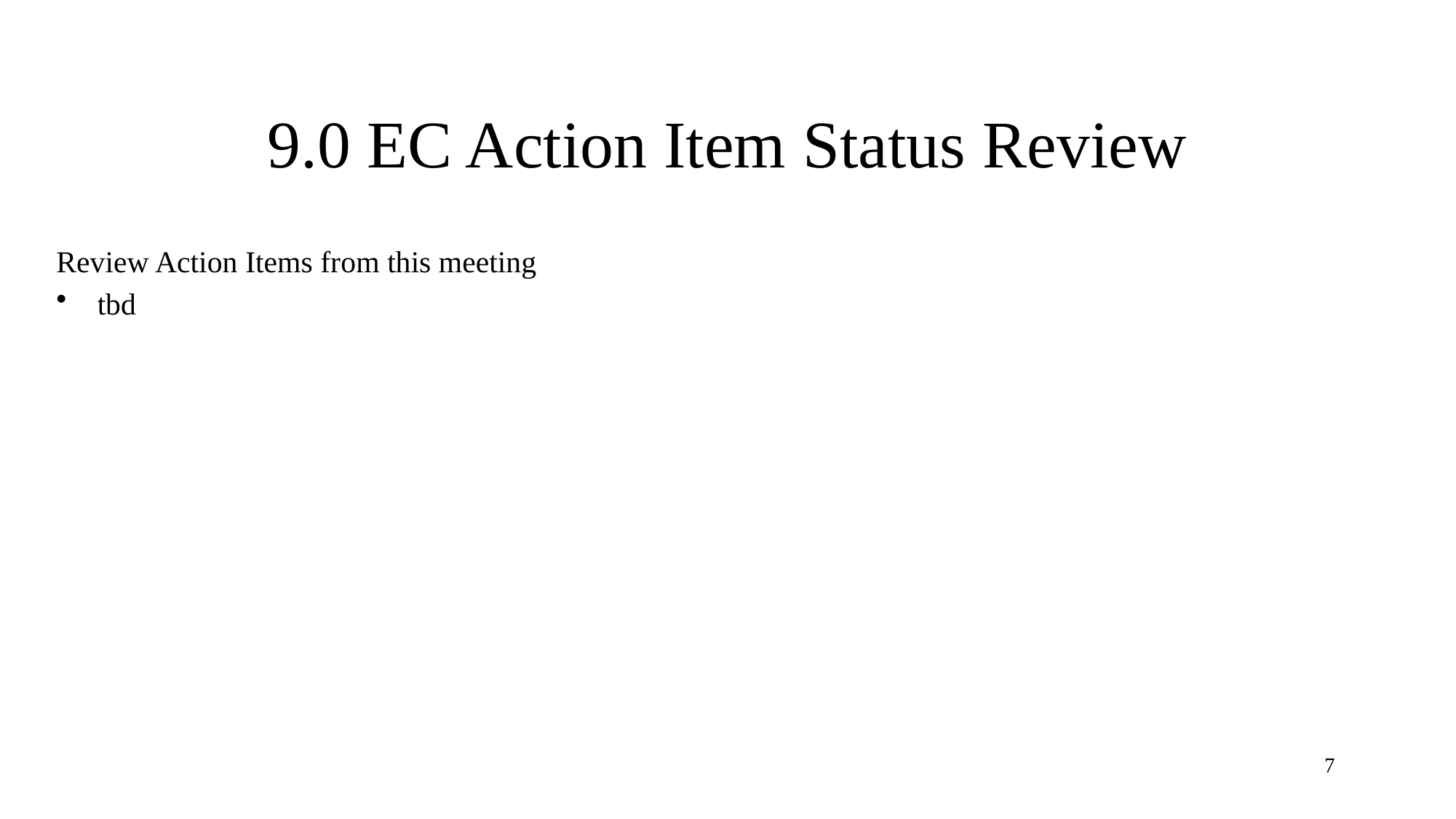

# 9.0 EC Action Item Status Review
Review Action Items from this meeting
tbd

7